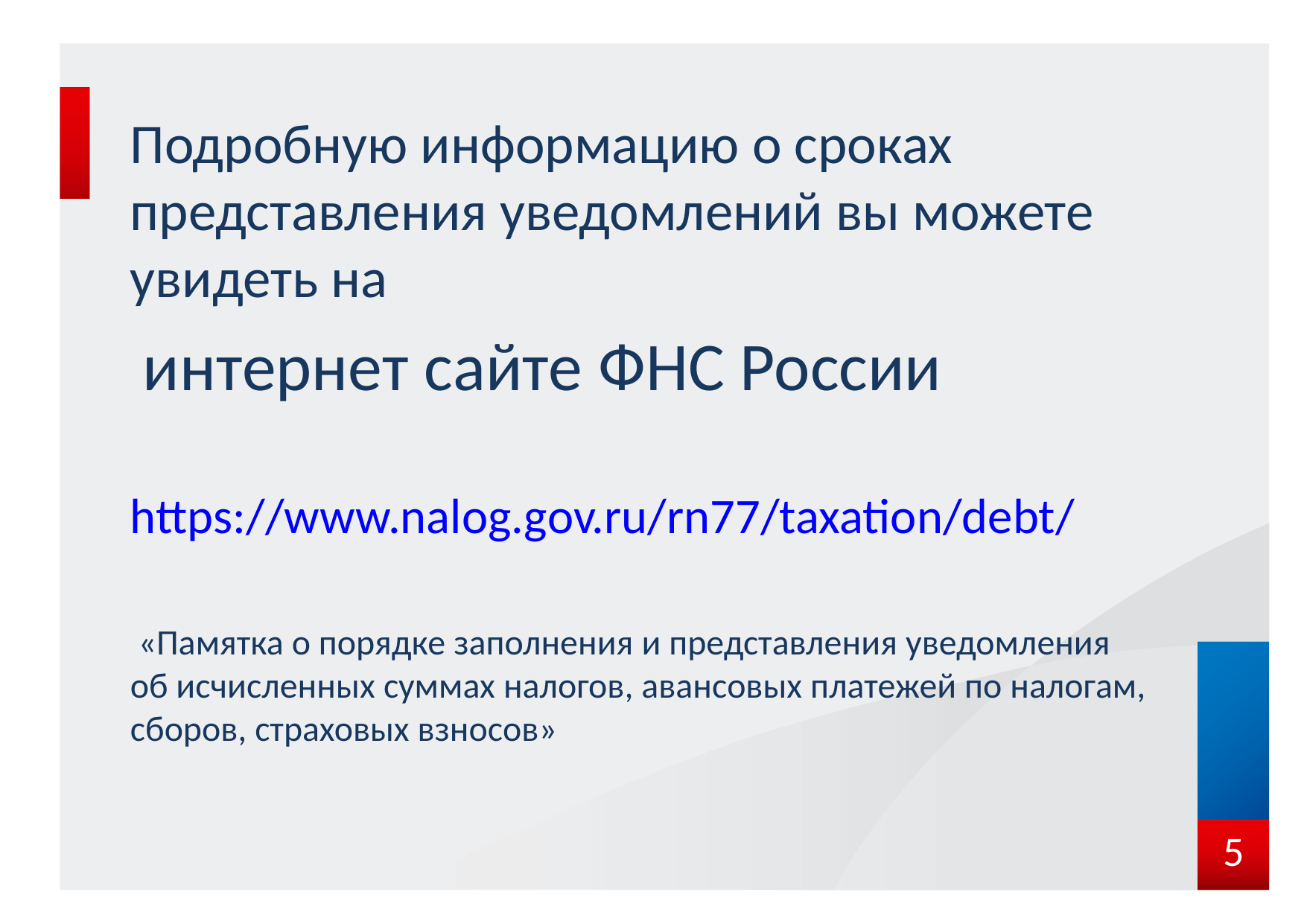

Подробную информацию о сроках представления уведомлений вы можете увидеть на
 интернет сайте ФНС России

https://www.nalog.gov.ru/rn77/taxation/debt/

 «Памятка о порядке заполнения и представления уведомления об исчисленных суммах налогов, авансовых платежей по налогам, сборов, страховых взносов»
5